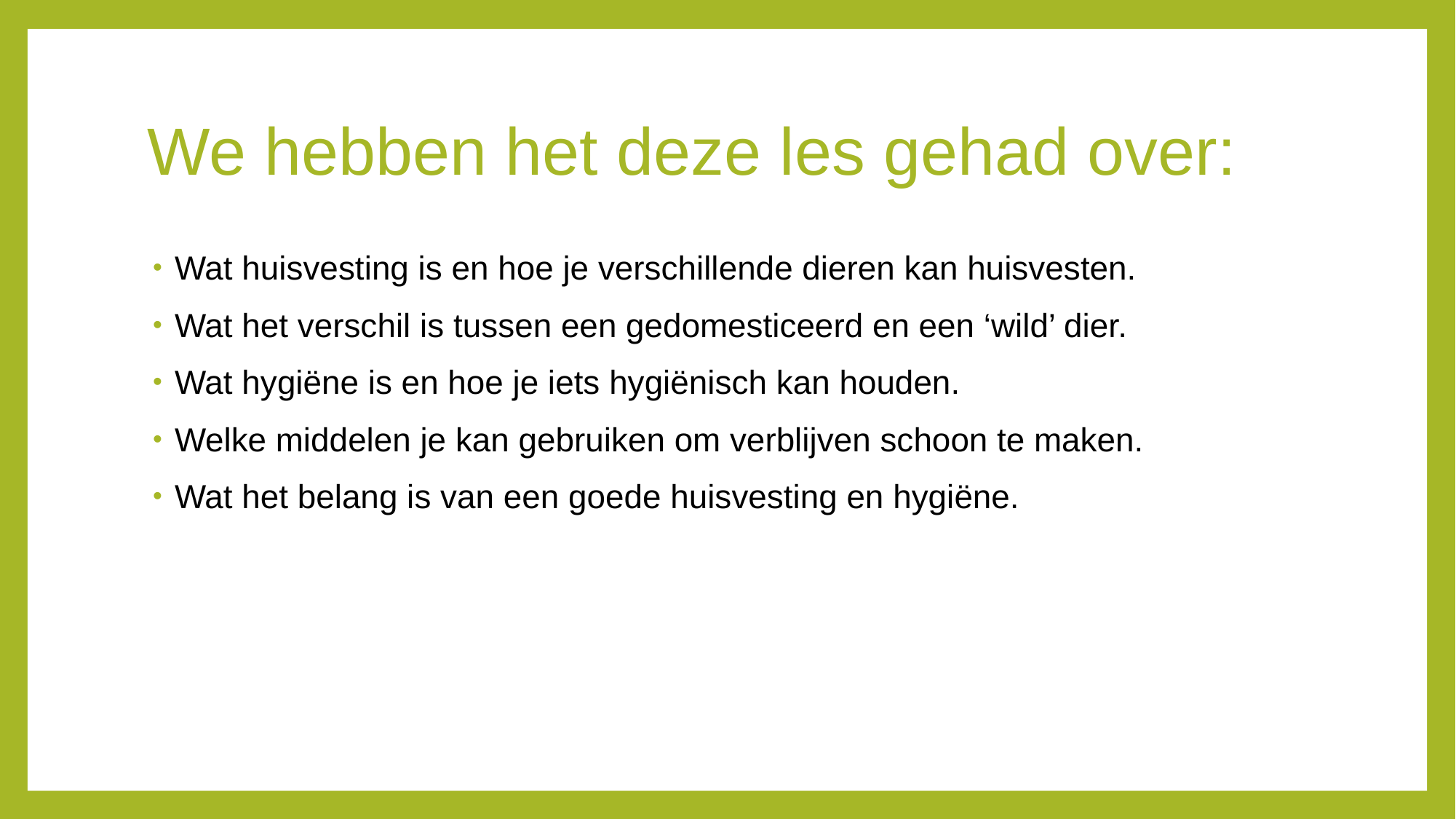

# We hebben het deze les gehad over:
Wat huisvesting is en hoe je verschillende dieren kan huisvesten.
Wat het verschil is tussen een gedomesticeerd en een ‘wild’ dier.
Wat hygiëne is en hoe je iets hygiënisch kan houden.
Welke middelen je kan gebruiken om verblijven schoon te maken.
Wat het belang is van een goede huisvesting en hygiëne.